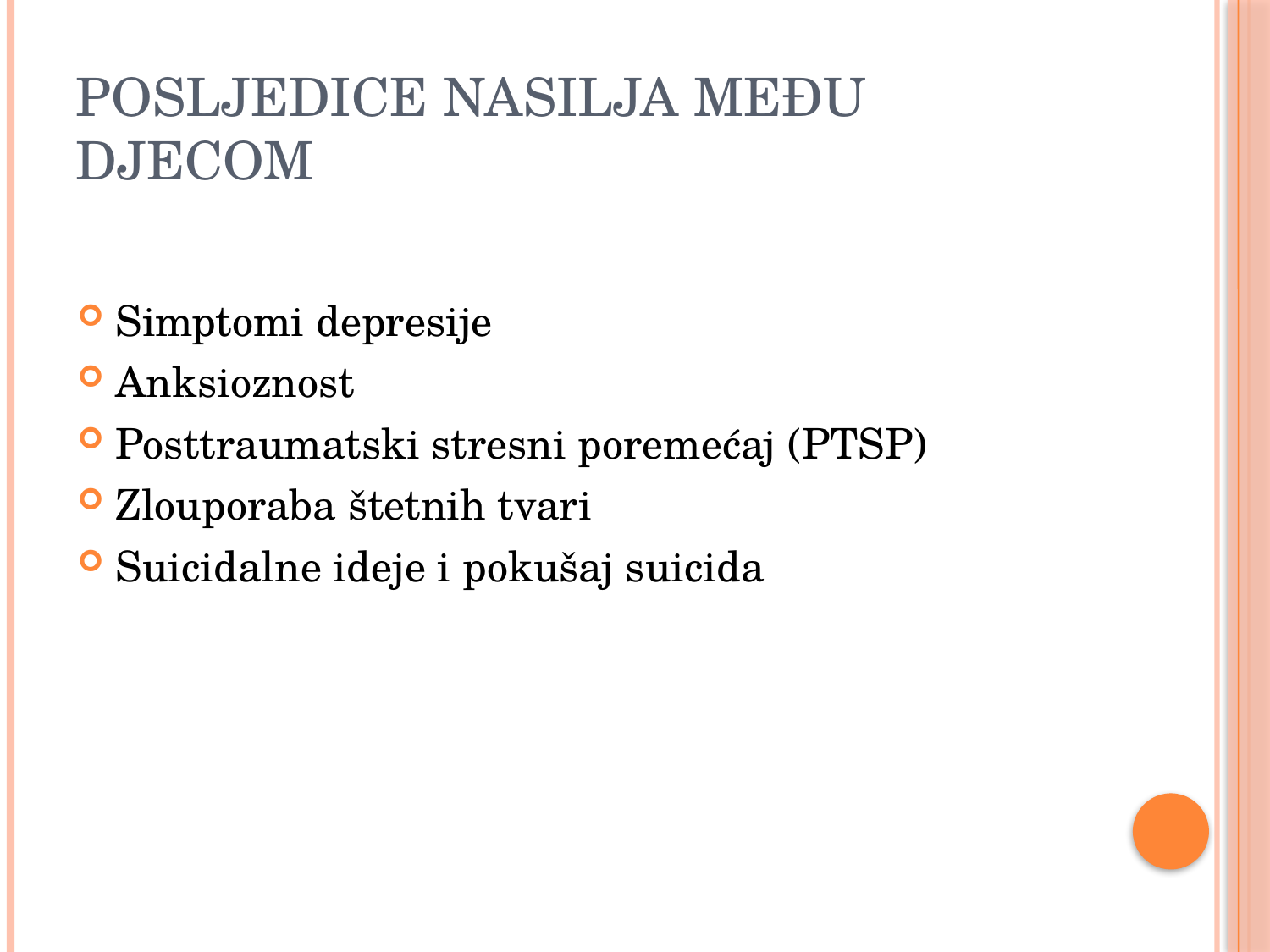

# Posljedice nasilja među djecom

Simptomi depresije
Anksioznost
Posttraumatski stresni poremećaj (PTSP)
Zlouporaba štetnih tvari
Suicidalne ideje i pokušaj suicida